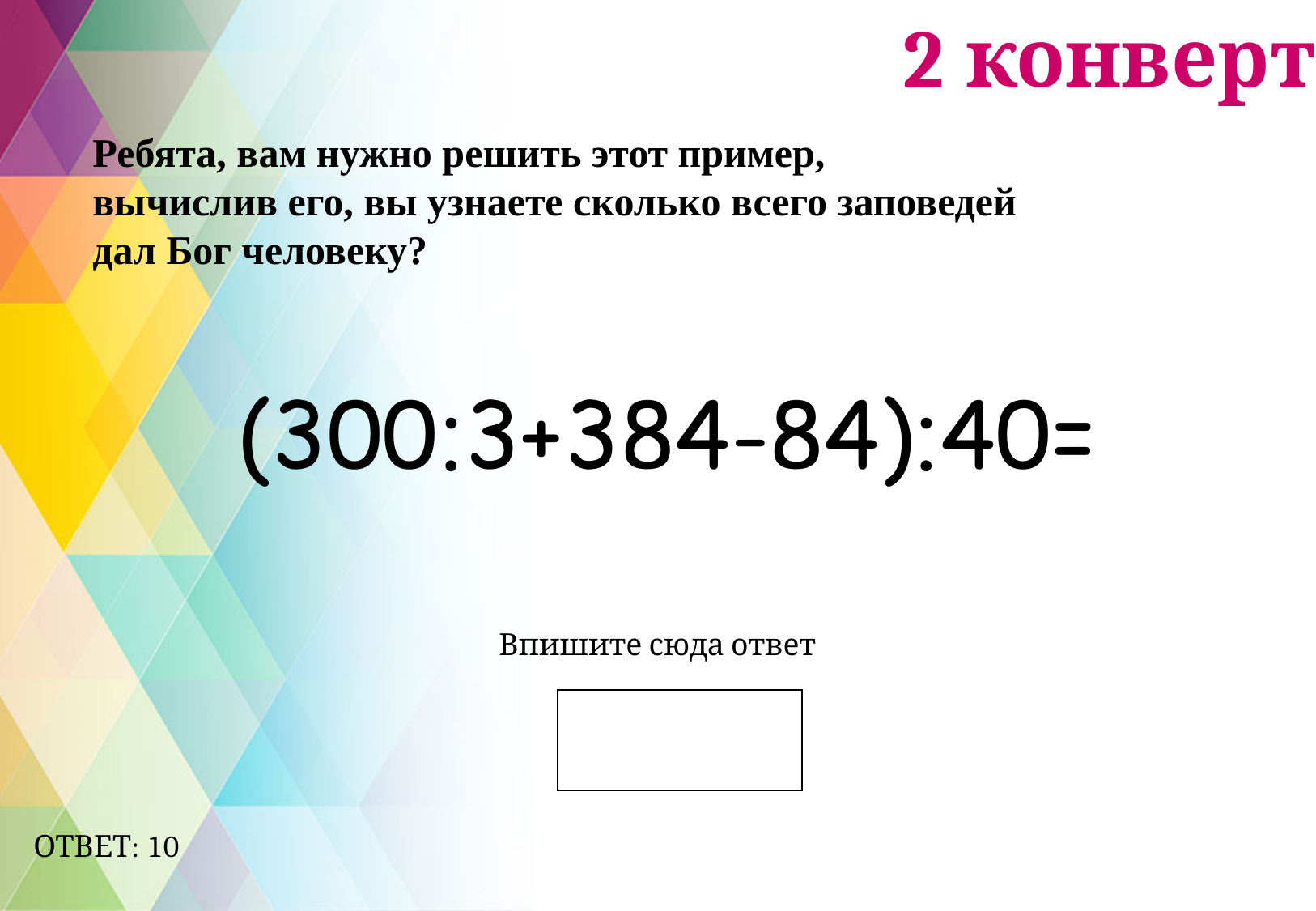

2 конверт
Ребята, вам нужно решить этот пример,
вычислив его, вы узнаете сколько всего заповедей дал Бог человеку?
(300:3+384-84):40=
Впишите сюда ответ

ОТВЕТ: 10